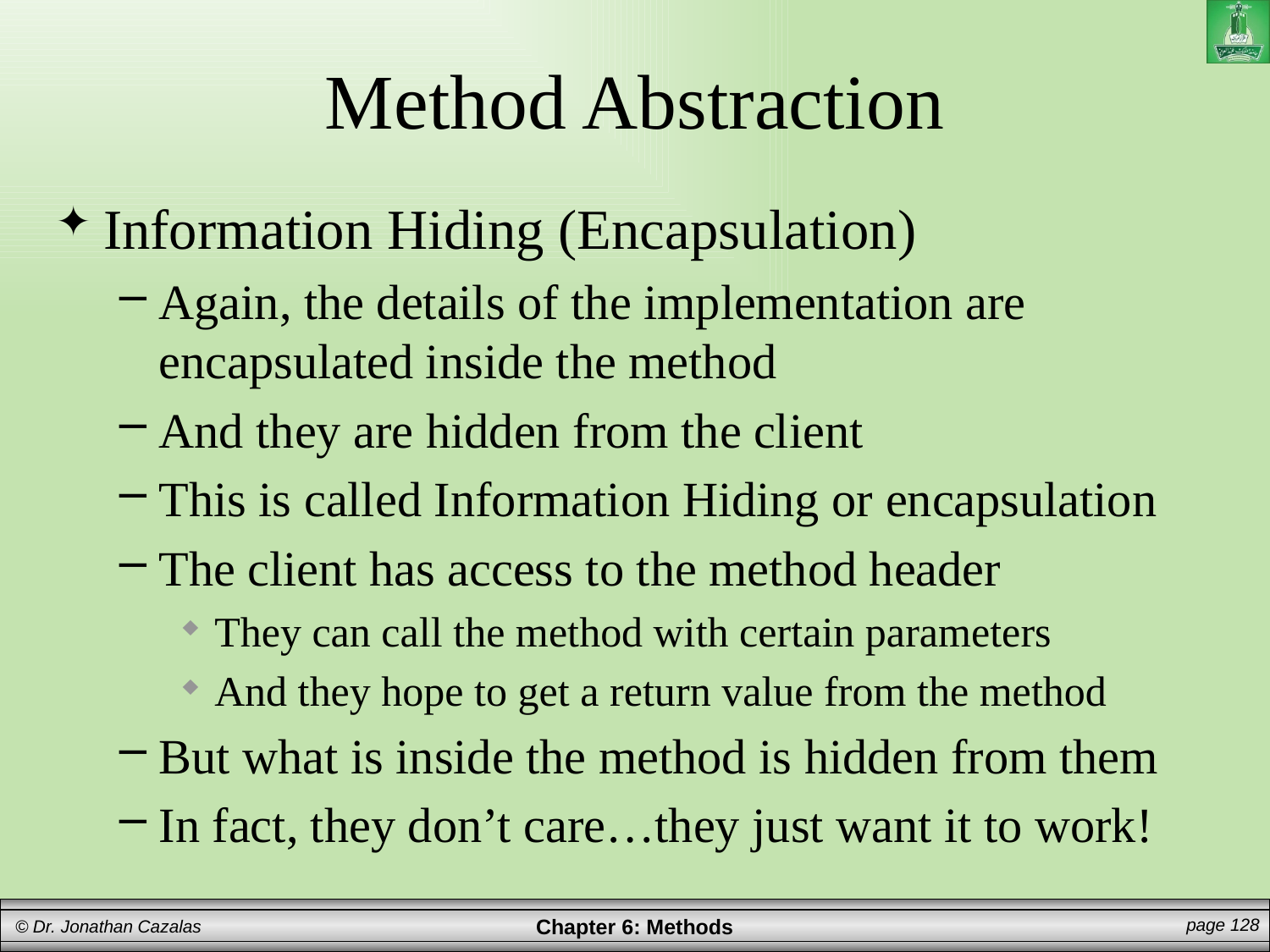

# Method Abstraction
Information Hiding (Encapsulation)
Again, the details of the implementation are encapsulated inside the method
And they are hidden from the client
This is called Information Hiding or encapsulation
The client has access to the method header
They can call the method with certain parameters
And they hope to get a return value from the method
But what is inside the method is hidden from them
In fact, they don’t care…they just want it to work!